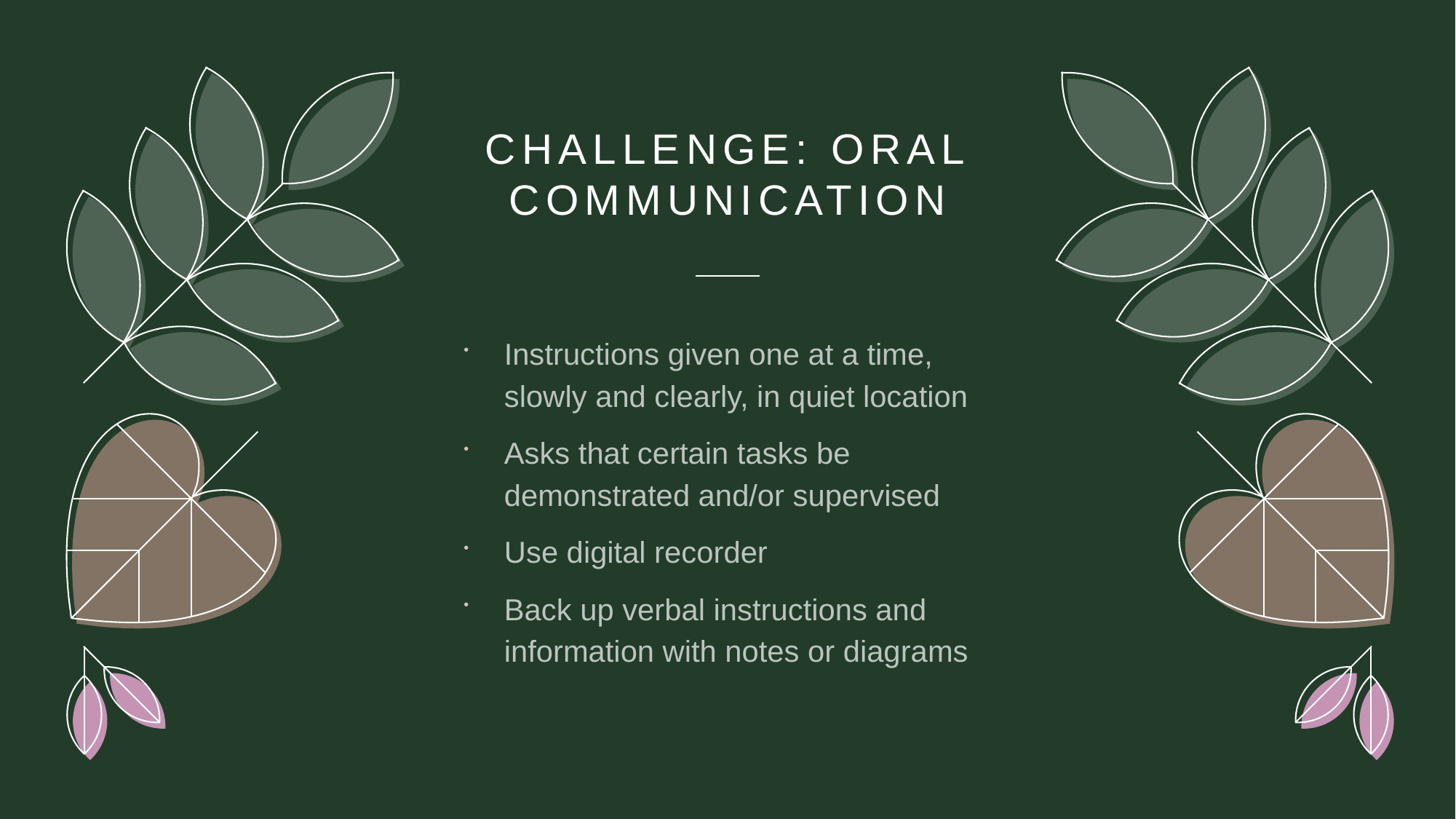

# Challenge: Oral communication
Instructions given one at a time, slowly and clearly, in quiet location
Asks that certain tasks be demonstrated and/or supervised
Use digital recorder
Back up verbal instructions and information with notes or diagrams